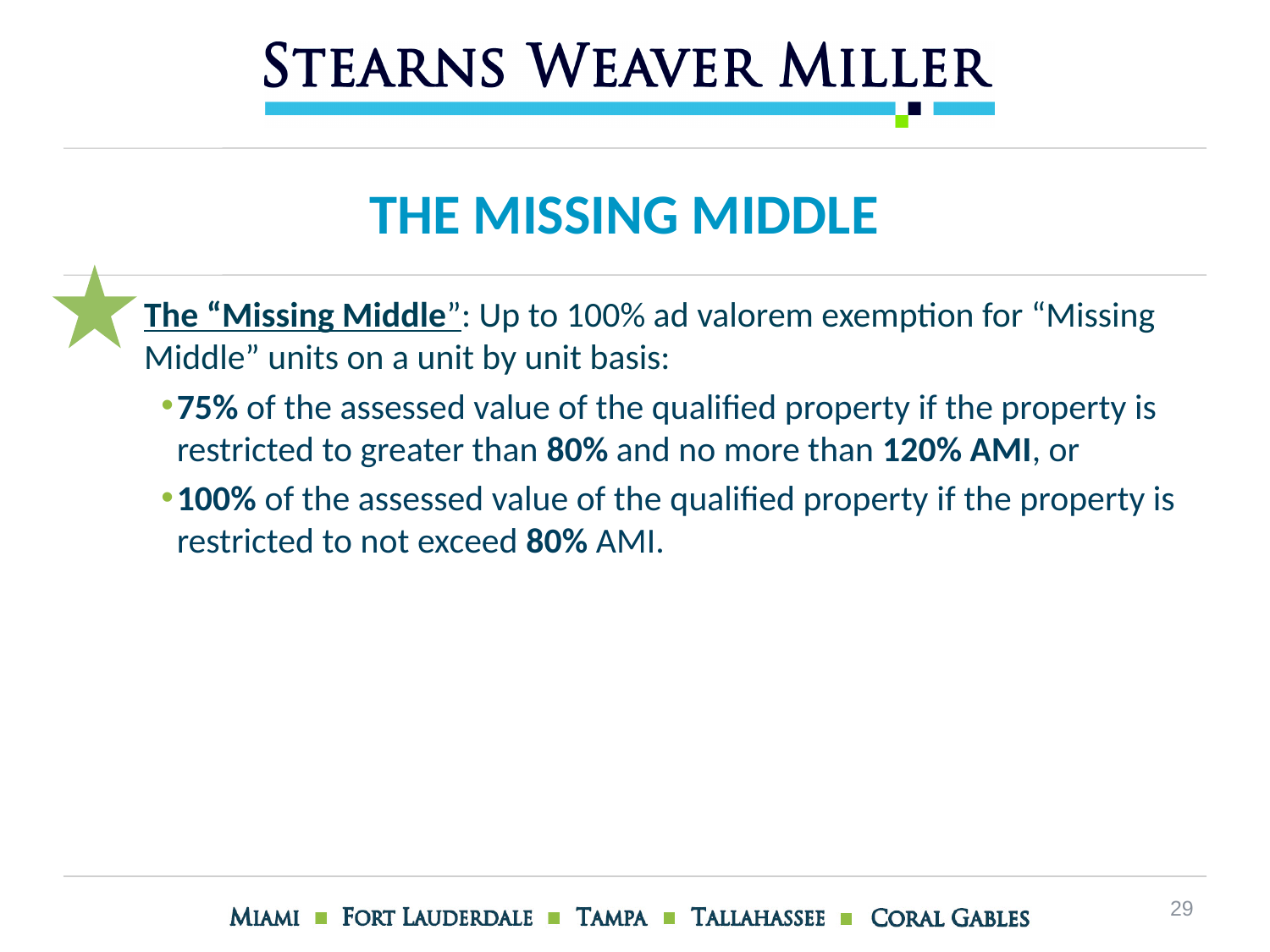

# THE missing middle

The “Missing Middle”: Up to 100% ad valorem exemption for “Missing Middle” units on a unit by unit basis:
75% of the assessed value of the qualified property if the property is restricted to greater than 80% and no more than 120% AMI, or
100% of the assessed value of the qualified property if the property is restricted to not exceed 80% AMI.

29